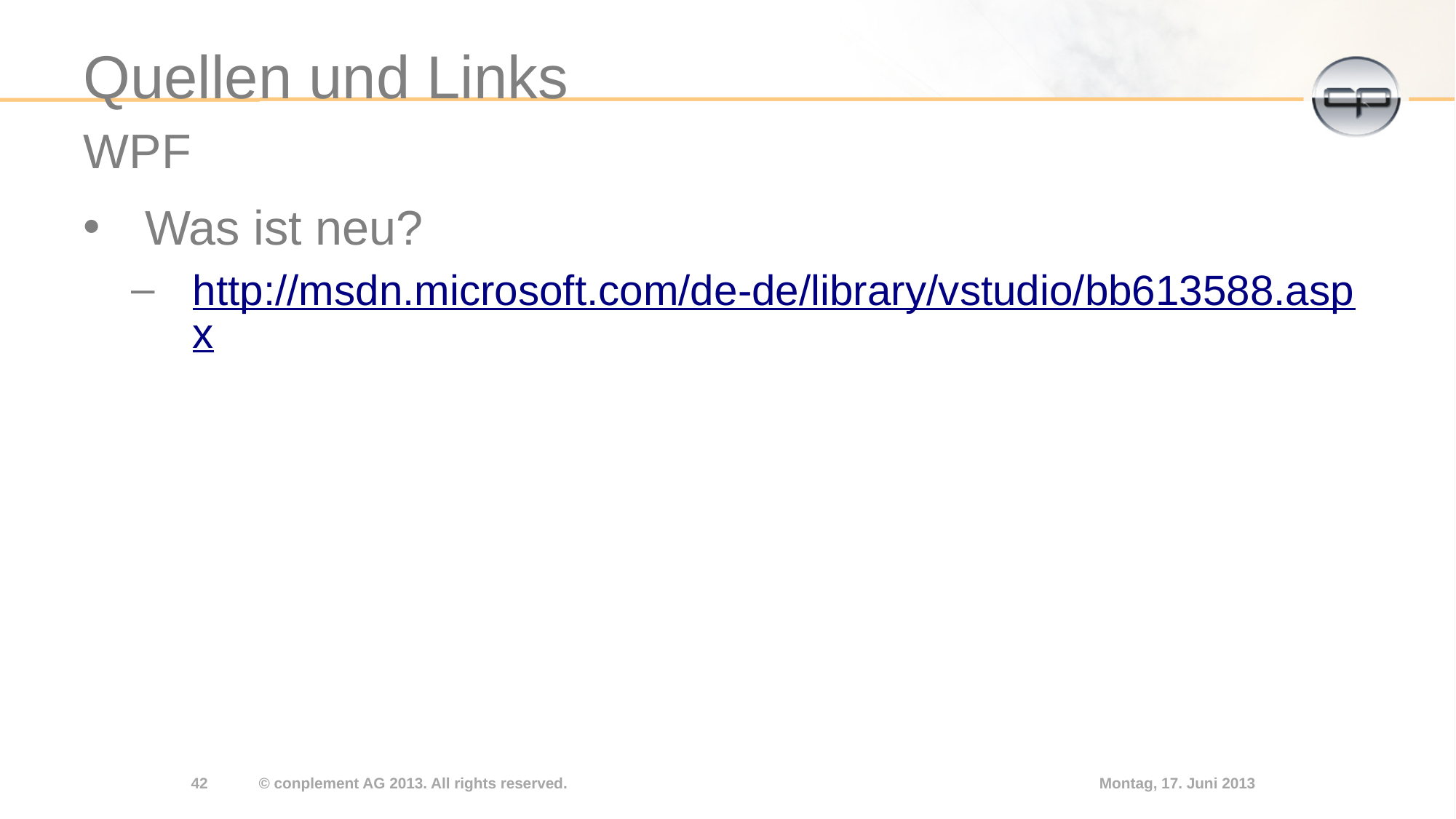

# Quellen und Links
WPF
Was ist neu?
http://msdn.microsoft.com/de-de/library/vstudio/bb613588.aspx